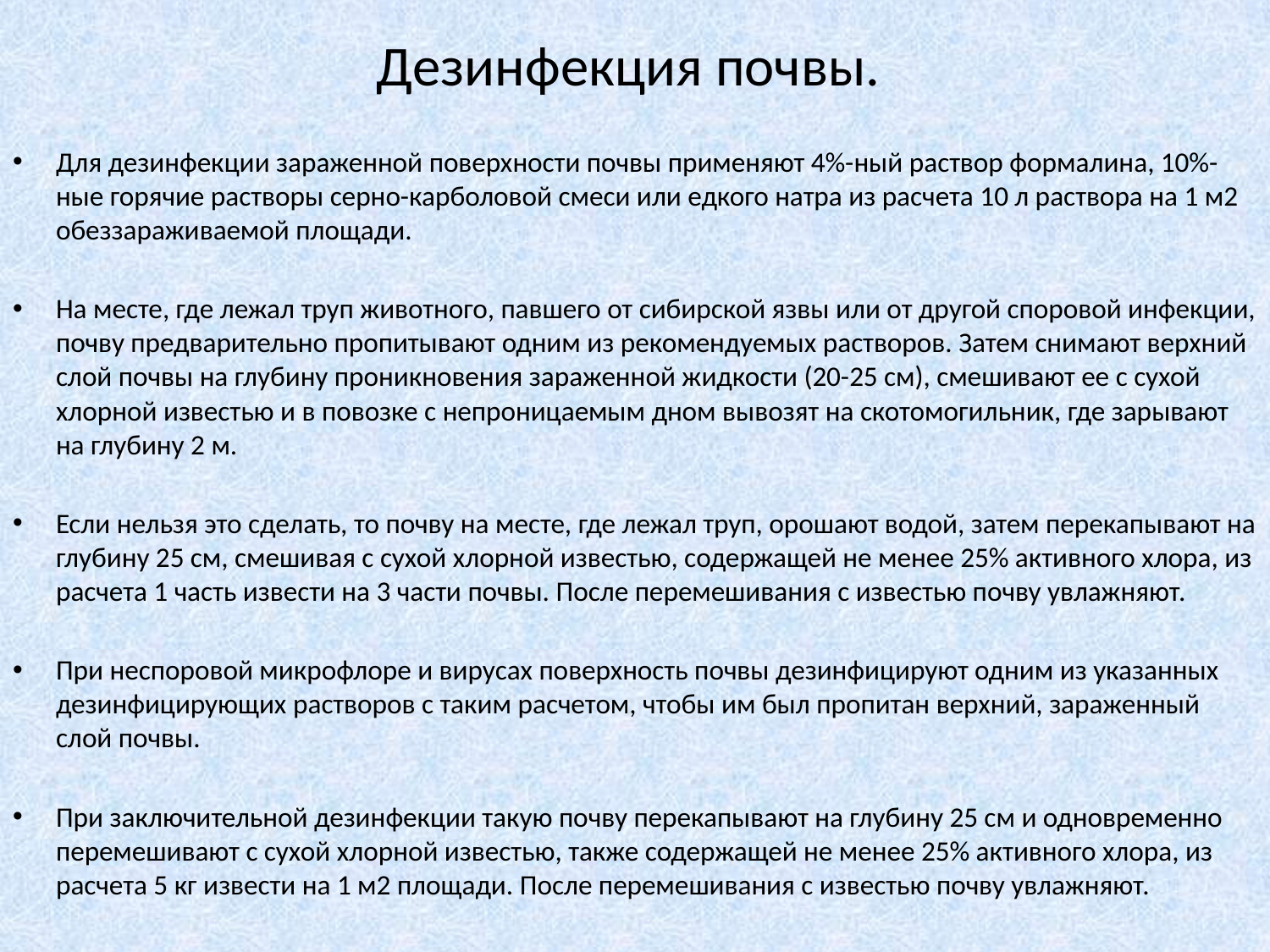

# Дезинфекция почвы.
Для дезинфекции зараженной поверхности почвы применяют 4%-ный раствор формалина, 10%-ные горячие растворы серно-карболовой смеси или едкого натра из расчета 10 л раствора на 1 м2 обеззараживаемой площади.

На месте, где лежал труп животного, павшего от сибирской язвы или от другой споровой инфекции, почву предварительно пропитывают одним из рекомендуемых растворов. Затем снимают верхний слой почвы на глубину проникновения зараженной жидкости (20-25 см), смешивают ее с сухой хлорной известью и в повозке с непроницаемым дном вывозят на скотомогильник, где зарывают на глубину 2 м.

Если нельзя это сделать, то почву на месте, где лежал труп, орошают водой, затем перекапывают на глубину 25 см, смешивая с сухой хлорной известью, содержащей не менее 25% активного хлора, из расчета 1 часть извести на 3 части почвы. После перемешивания с известью почву увлажняют.

При неспоровой микрофлоре и вирусах поверхность почвы дезинфицируют одним из указанных дезинфицирующих растворов с таким расчетом, чтобы им был пропитан верхний, зараженный слой почвы.

При заключительной дезинфекции такую почву перекапывают на глубину 25 см и одновременно перемешивают с сухой хлорной известью, также содержащей не менее 25% активного хлора, из расчета 5 кг извести на 1 м2 площади. После перемешивания с известью почву увлажняют.